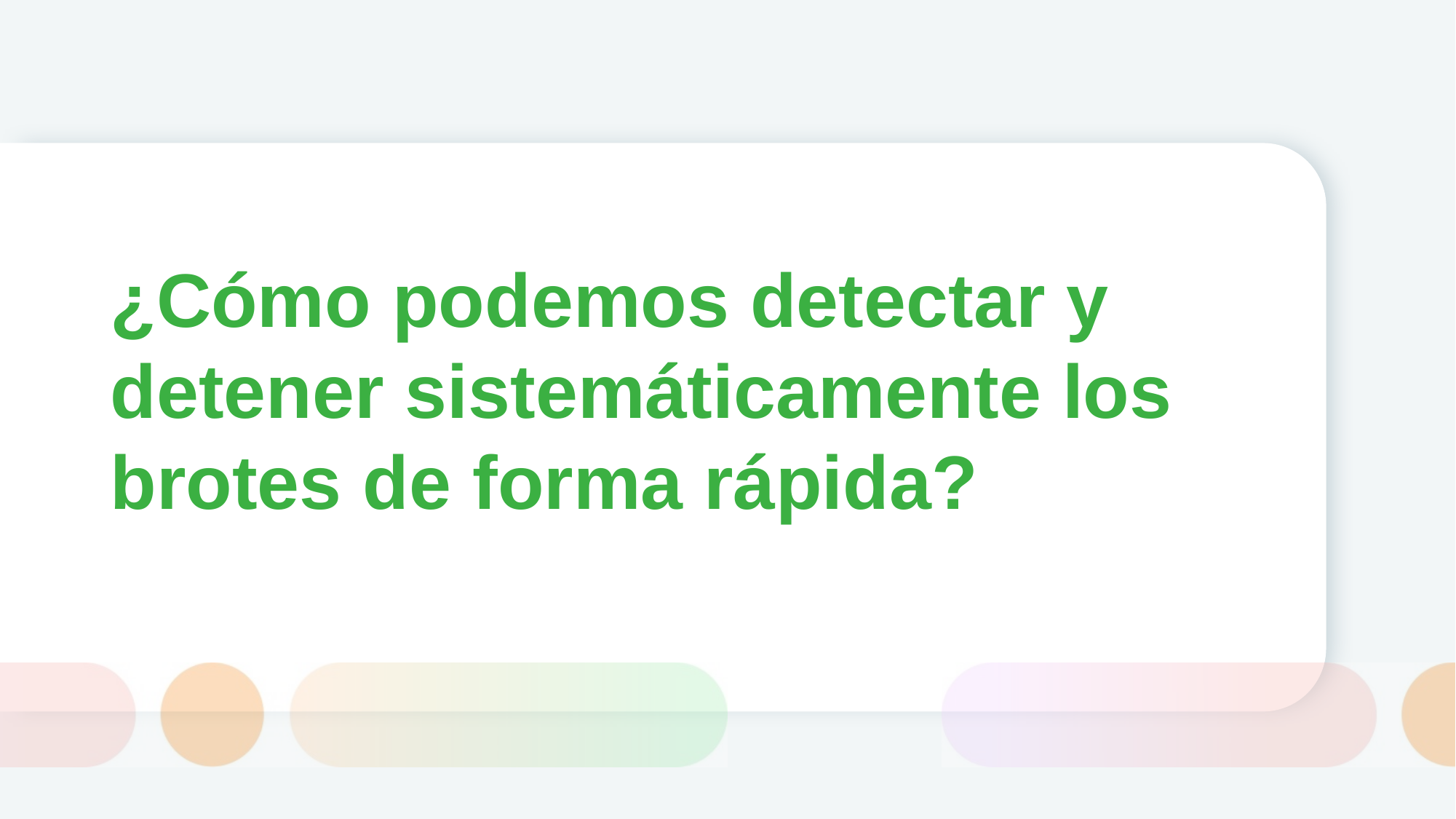

# ¿Cómo podemos detectar y detener sistemáticamente los brotes de forma rápida?